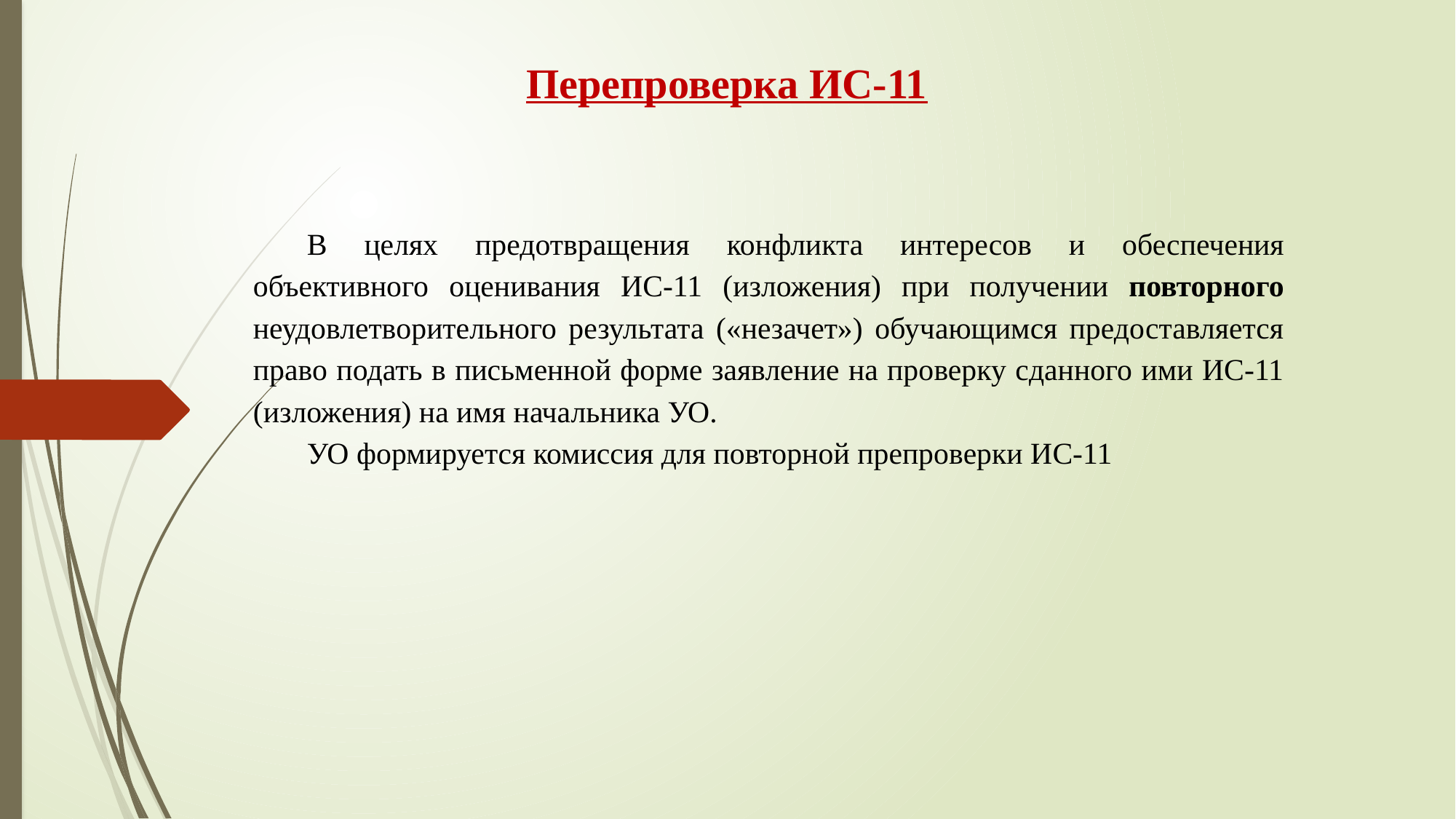

# Перепроверка ИС-11

В целях предотвращения конфликта интересов и обеспечения объективного оценивания ИС-11 (изложения) при получении повторного неудовлетворительного результата («незачет») обучающимся предоставляется право подать в письменной форме заявление на проверку сданного ими ИС-11 (изложения) на имя начальника УО.
УО формируется комиссия для повторной препроверки ИС-11